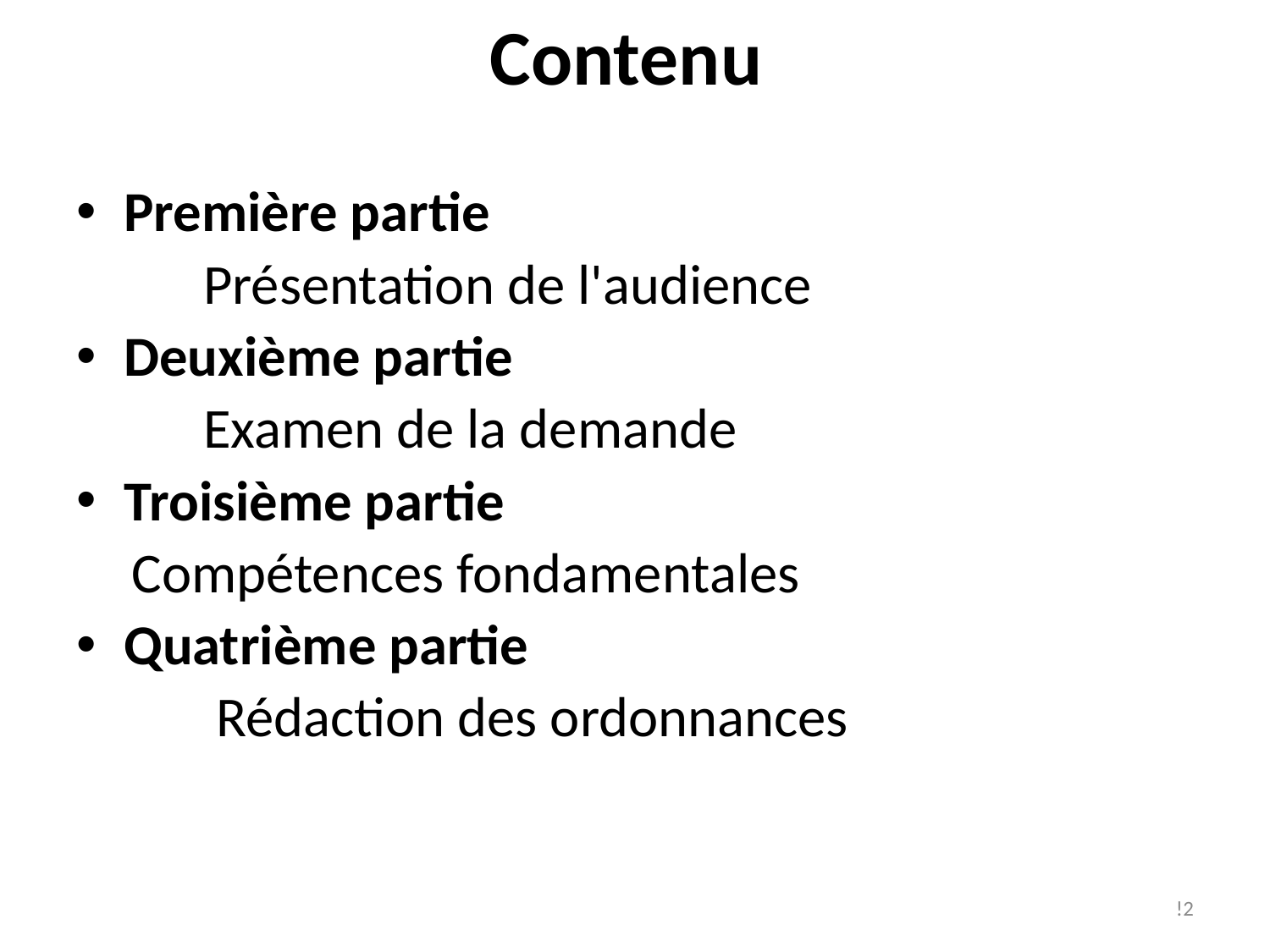

# Contenu
Première partie
	Présentation de l'audience
Deuxième partie
	Examen de la demande
Troisième partie
Compétences fondamentales
Quatrième partie
	 Rédaction des ordonnances
!2